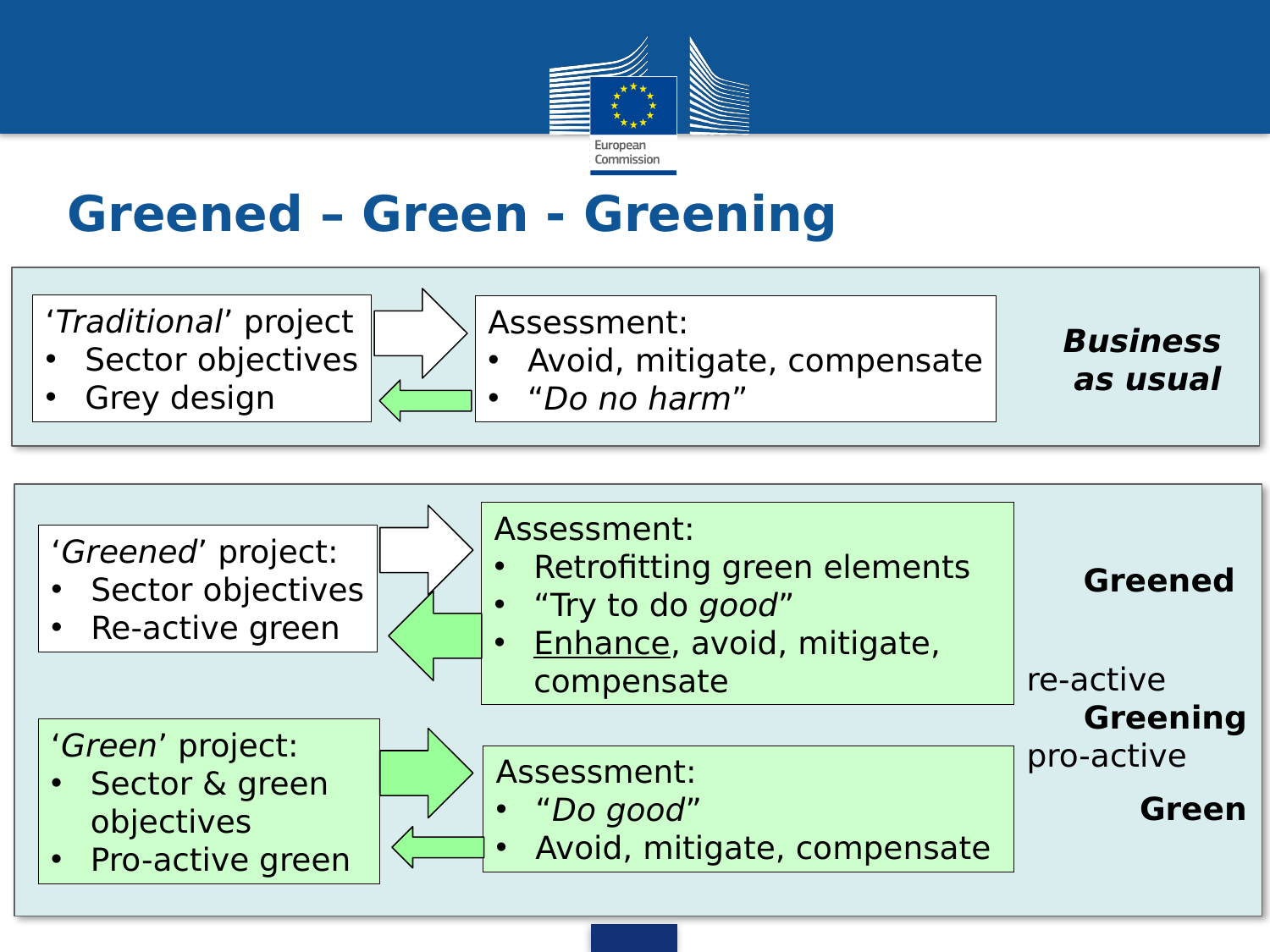

# Greened – Green - Greening

‘Traditional’ project
Sector objectives
Grey design
Assessment:
Avoid, mitigate, compensate
“Do no harm”
Business as usual

Assessment:
Retrofitting green elements
“Try to do good”
Enhance, avoid, mitigate, compensate

‘Greened’ project:
Sector objectives
Re-active green
Greened

re-active
Greening
pro-active
‘Green’ project:
Sector & green objectives
Pro-active green

Assessment:
“Do good”
Avoid, mitigate, compensate
Green